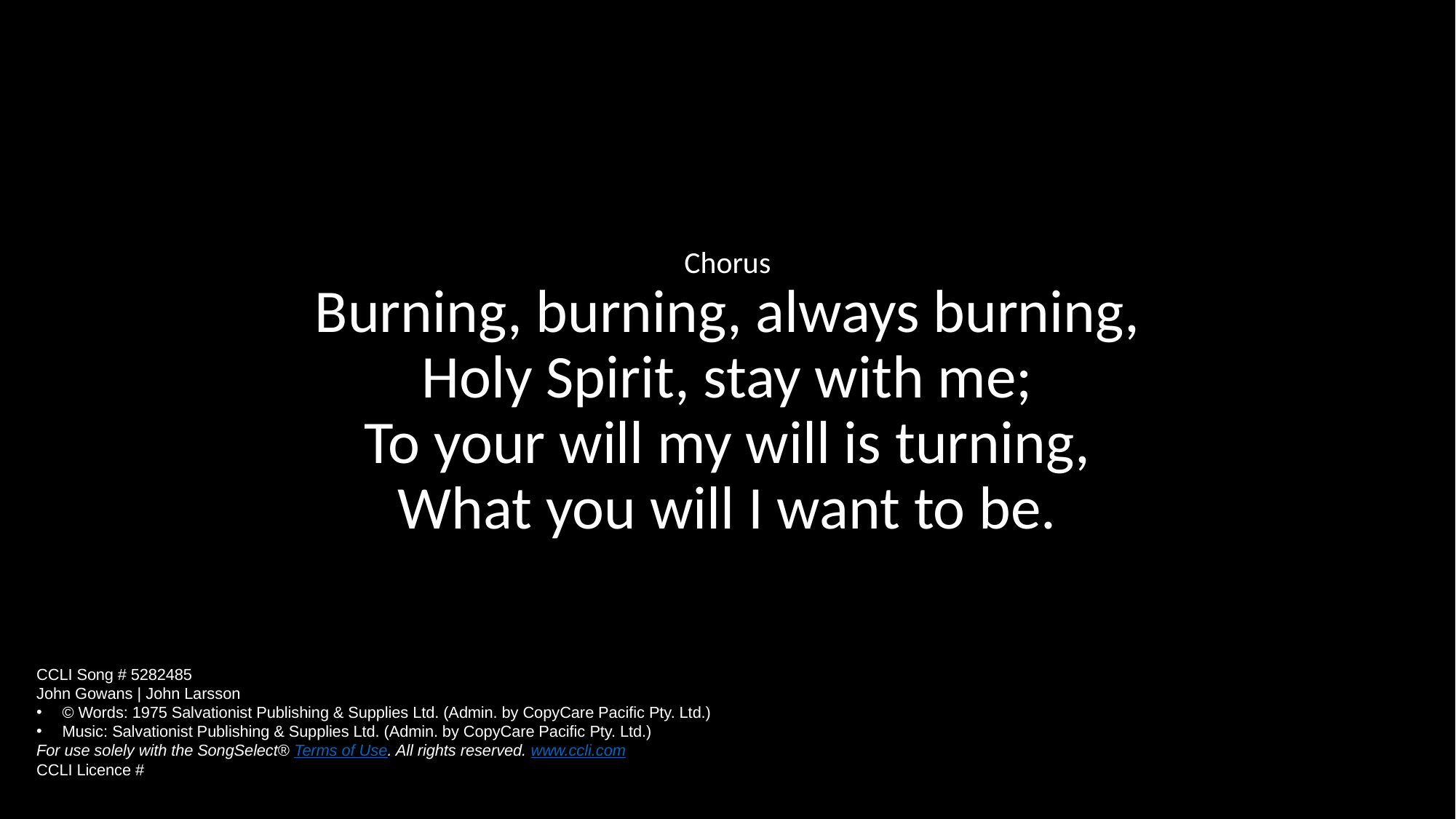

Chorus
Burning, burning, always burning,
Holy Spirit, stay with me;
To your will my will is turning,
What you will I want to be.
CCLI Song # 5282485
John Gowans | John Larsson
© Words: 1975 Salvationist Publishing & Supplies Ltd. (Admin. by CopyCare Pacific Pty. Ltd.)
Music: Salvationist Publishing & Supplies Ltd. (Admin. by CopyCare Pacific Pty. Ltd.)
For use solely with the SongSelect® Terms of Use. All rights reserved. www.ccli.com
CCLI Licence #